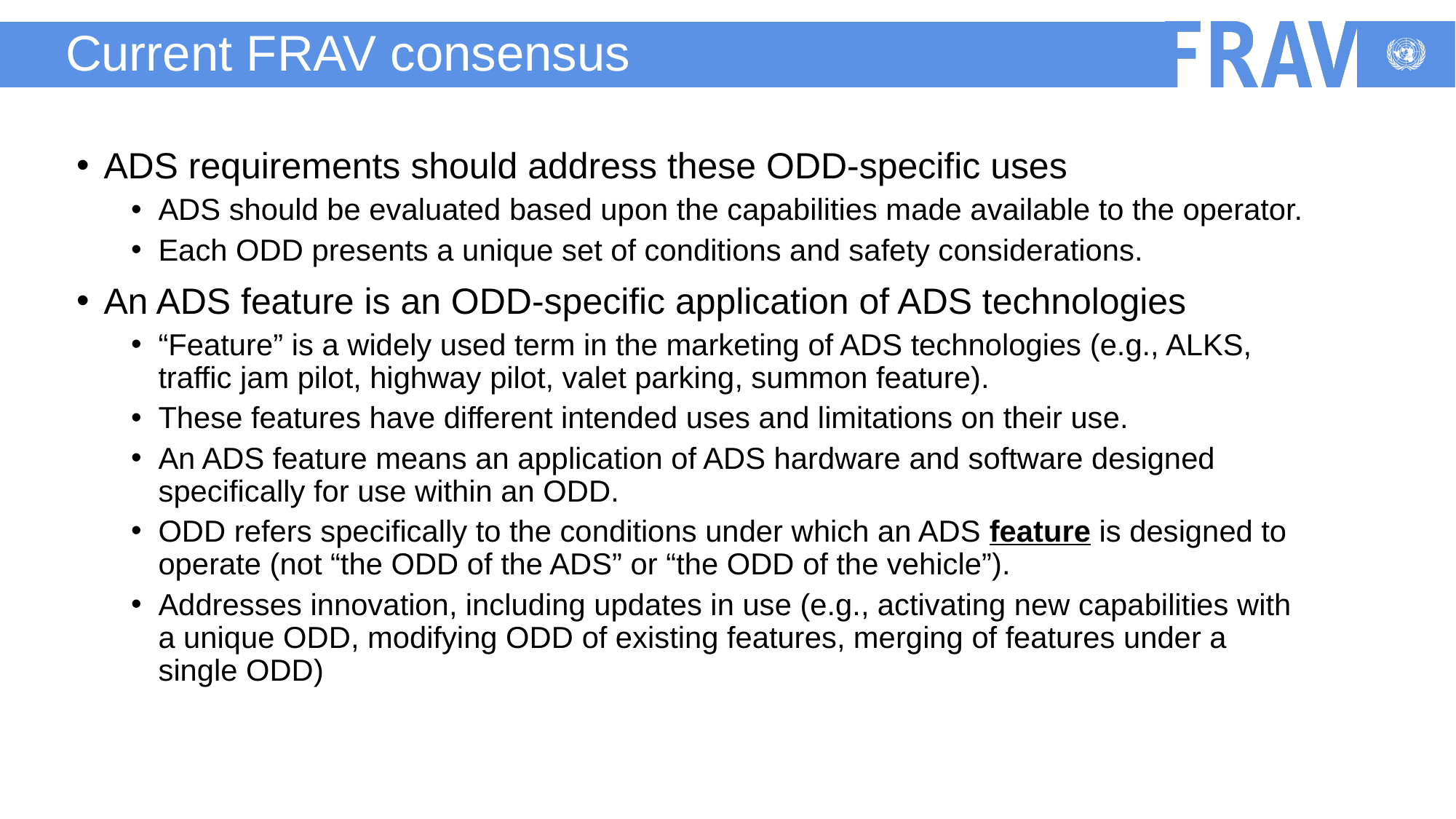

# Current FRAV consensus
ADS requirements should address these ODD-specific uses
ADS should be evaluated based upon the capabilities made available to the operator.
Each ODD presents a unique set of conditions and safety considerations.
An ADS feature is an ODD-specific application of ADS technologies
“Feature” is a widely used term in the marketing of ADS technologies (e.g., ALKS, traffic jam pilot, highway pilot, valet parking, summon feature).
These features have different intended uses and limitations on their use.
An ADS feature means an application of ADS hardware and software designed specifically for use within an ODD.
ODD refers specifically to the conditions under which an ADS feature is designed to operate (not “the ODD of the ADS” or “the ODD of the vehicle”).
Addresses innovation, including updates in use (e.g., activating new capabilities with a unique ODD, modifying ODD of existing features, merging of features under a single ODD)